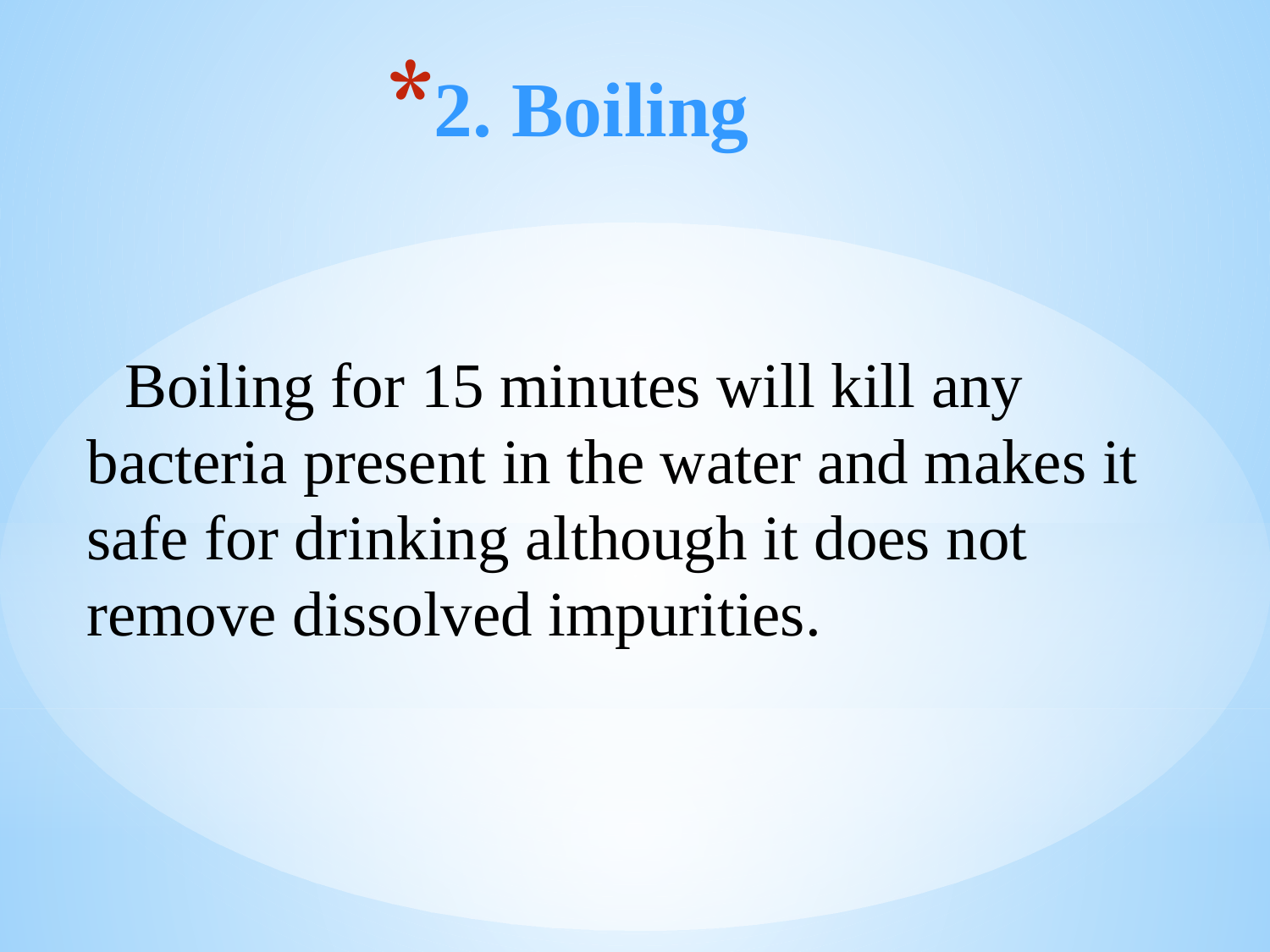

# 2. Boiling

    Boiling for 15 minutes will kill any bacteria present in the water and makes it safe for drinking although it does not remove dissolved impurities.